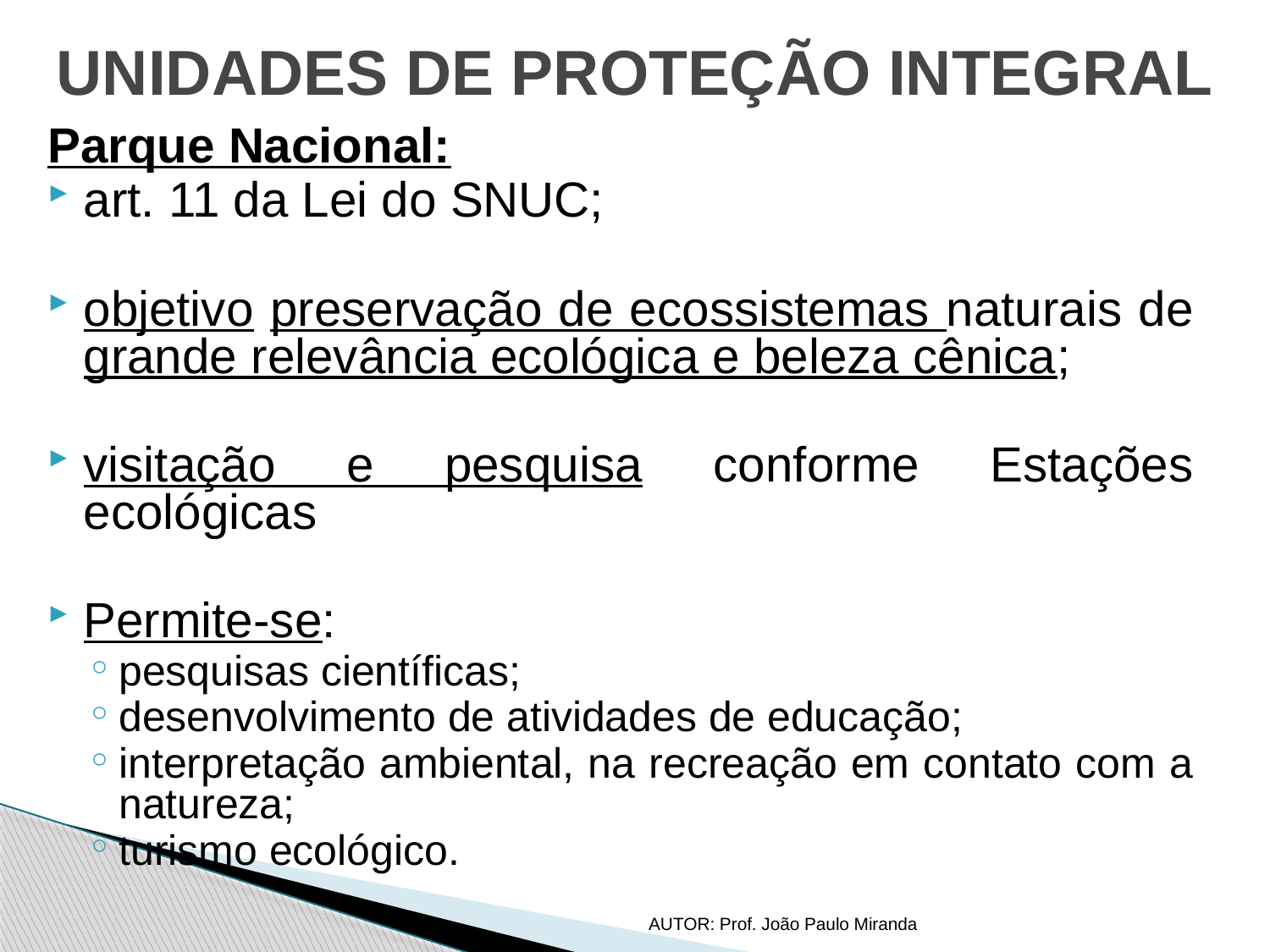

# UNIDADES DE PROTEÇÃO INTEGRAL
Parque Nacional:
art. 11 da Lei do SNUC;

objetivo preservação de ecossistemas naturais de grande relevância ecológica e beleza cênica;

visitação e pesquisa conforme Estações ecológicas

Permite-se:
pesquisas científicas;
desenvolvimento de atividades de educação;
interpretação ambiental, na recreação em contato com a natureza;
turismo ecológico.
AUTOR: Prof. João Paulo Miranda